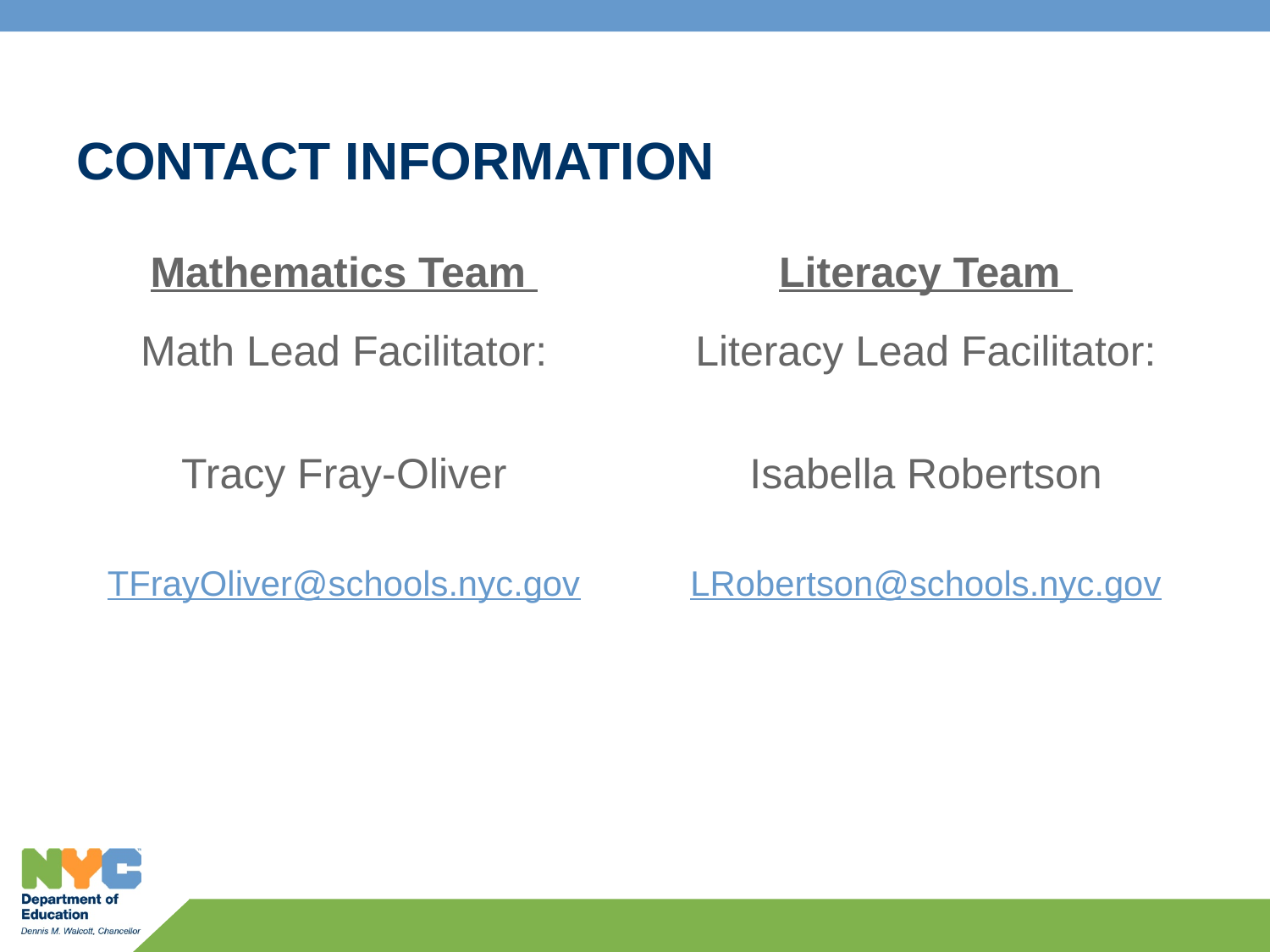

# CONTACT INFORMATION
Mathematics Team
Literacy Team
Math Lead Facilitator:

Tracy Fray-Oliver

TFrayOliver@schools.nyc.gov

Literacy Lead Facilitator:

Isabella Robertson

LRobertson@schools.nyc.gov